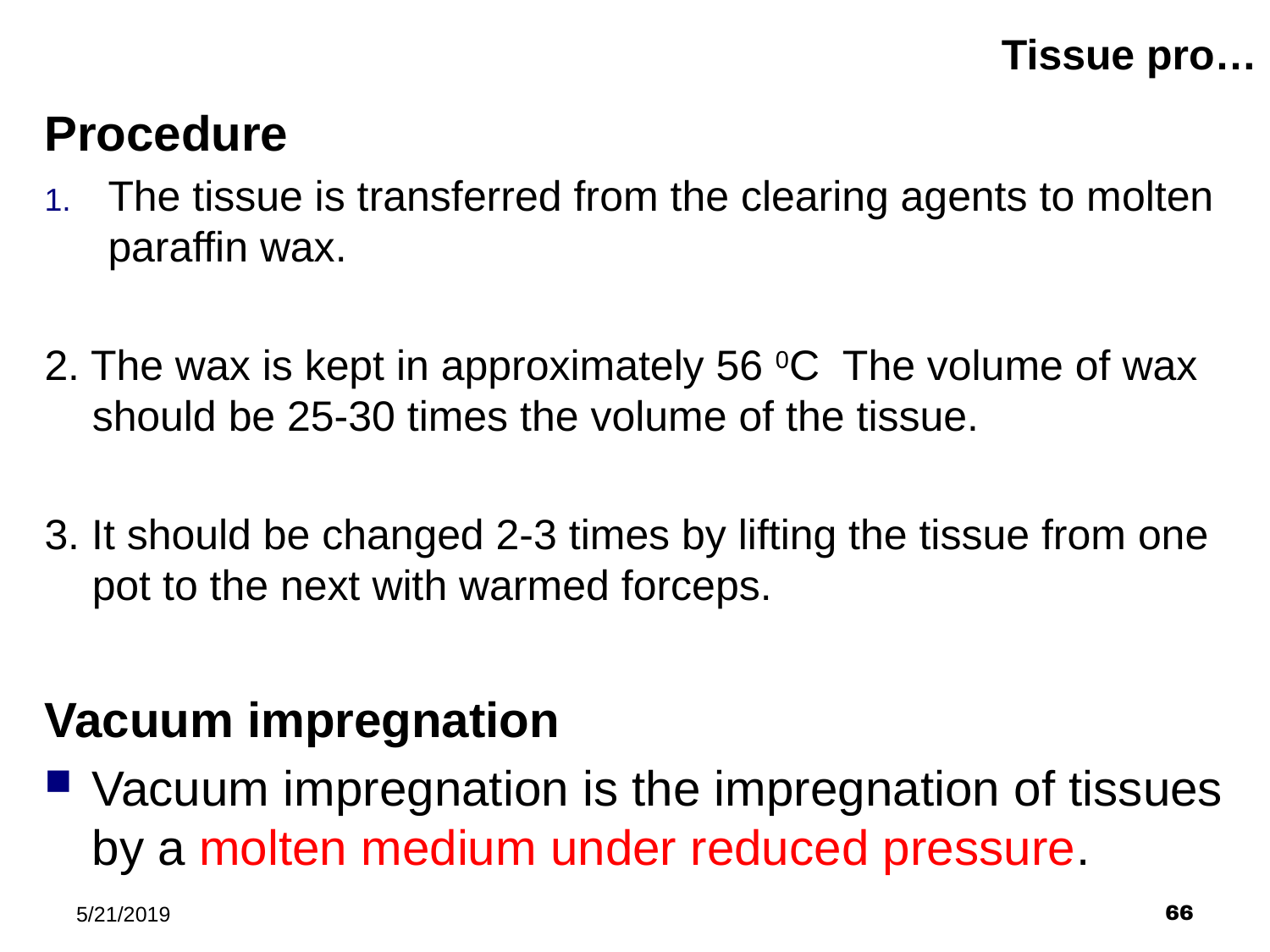

# Tissue pro…
Procedure
The tissue is transferred from the clearing agents to molten paraffin wax.

2. The wax is kept in approximately 56 0C  The volume of wax should be 25-30 times the volume of the tissue.

3. It should be changed 2-3 times by lifting the tissue from one pot to the next with warmed forceps.

Vacuum impregnation
Vacuum impregnation is the impregnation of tissues by a molten medium under reduced pressure.
5/21/2019
66